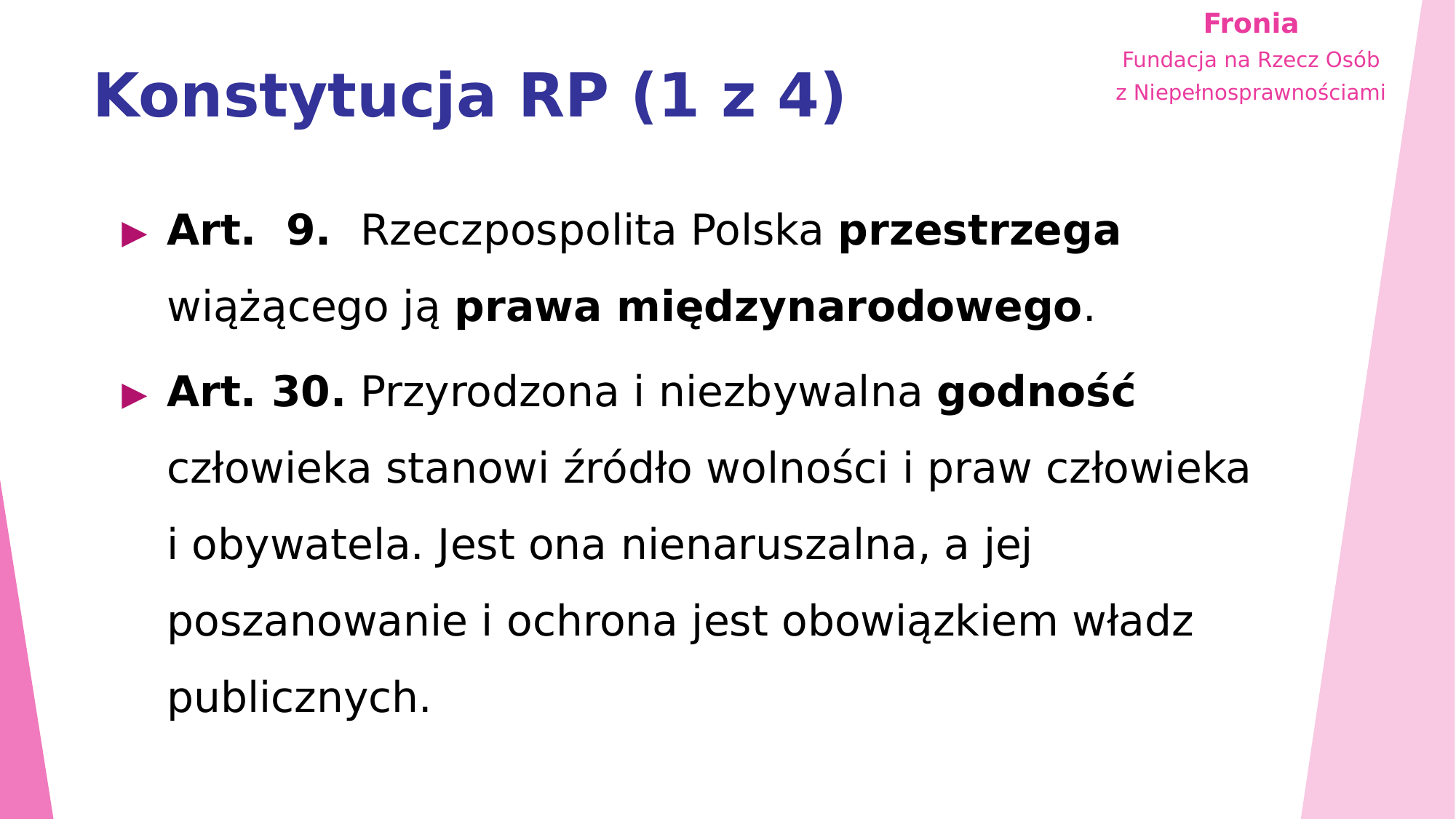

# Konstytucja RP (1 z 4)
Art.  9.  Rzeczpospolita Polska przestrzega wiążącego ją prawa międzynarodowego.
Art. 30. Przyrodzona i niezbywalna godność człowieka stanowi źródło wolności i praw człowieka i obywatela. Jest ona nienaruszalna, a jej poszanowanie i ochrona jest obowiązkiem władz publicznych.